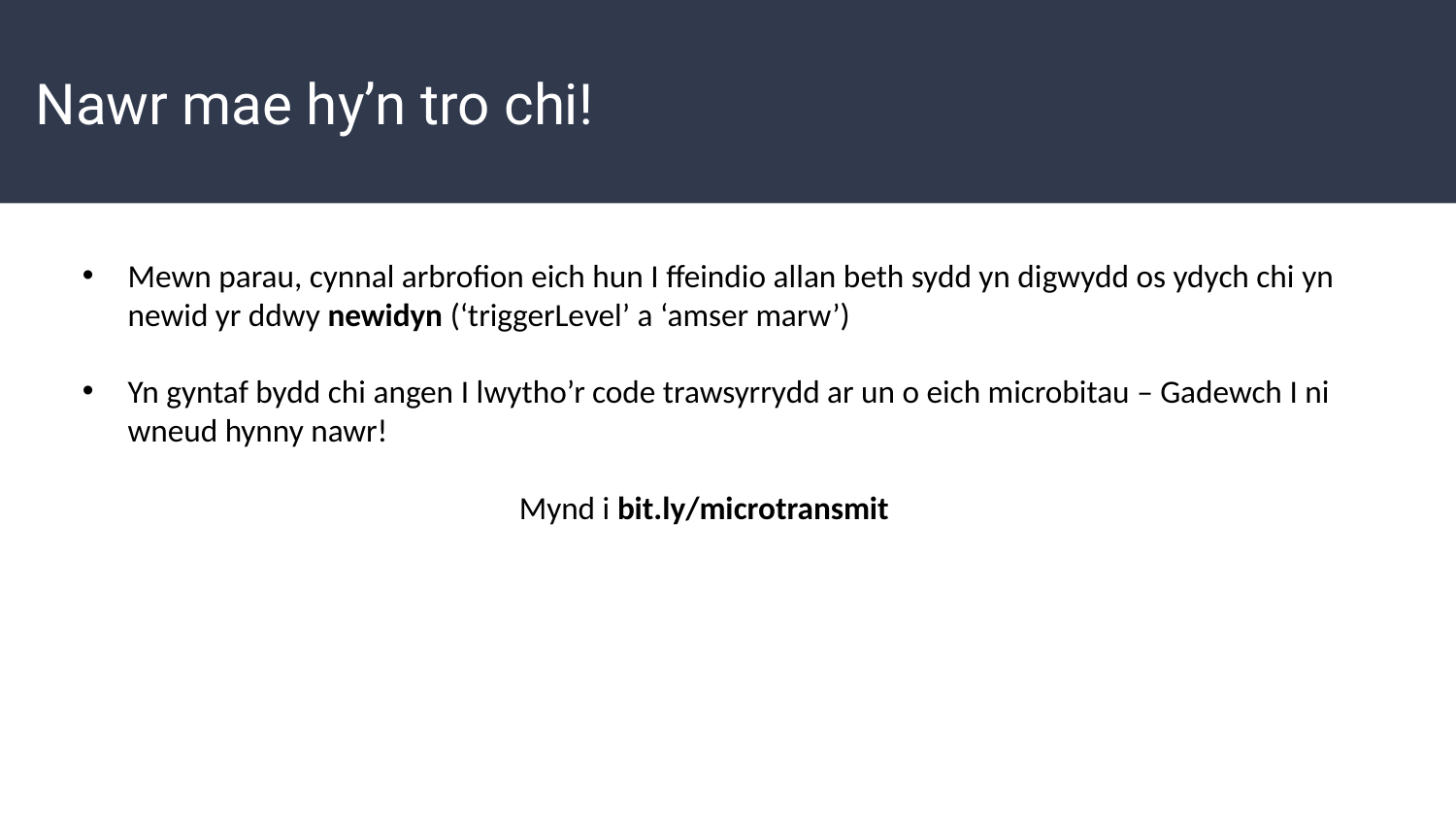

# Nawr mae hy’n tro chi!
Mewn parau, cynnal arbrofion eich hun I ffeindio allan beth sydd yn digwydd os ydych chi yn newid yr ddwy newidyn (‘triggerLevel’ a ‘amser marw’)

Yn gyntaf bydd chi angen I lwytho’r code trawsyrrydd ar un o eich microbitau – Gadewch I ni wneud hynny nawr!

Mynd i bit.ly/microtransmit